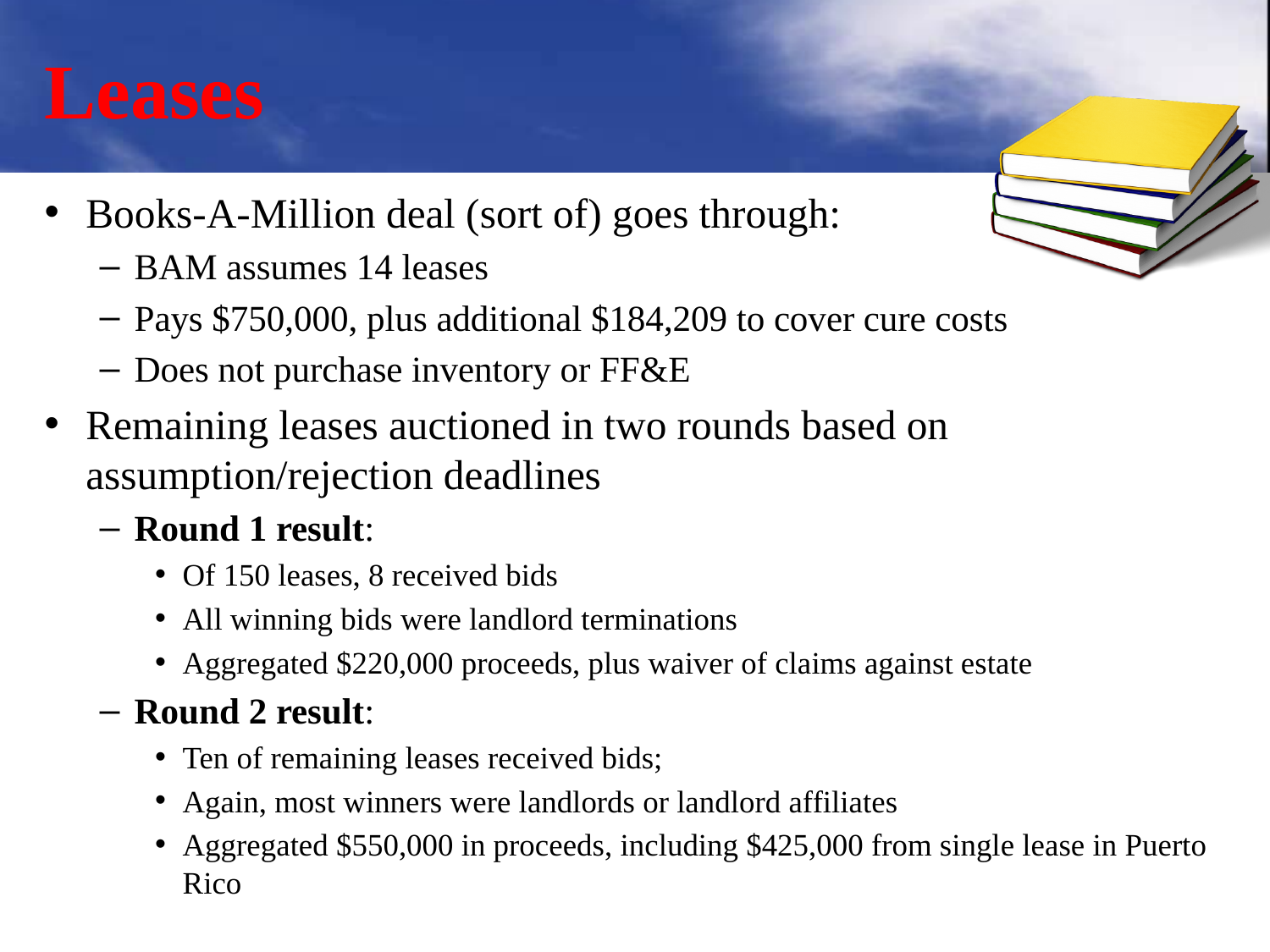

# Leases
Books-A-Million deal (sort of) goes through:
BAM assumes 14 leases
Pays $750,000, plus additional $184,209 to cover cure costs
Does not purchase inventory or FF&E
Remaining leases auctioned in two rounds based on assumption/rejection deadlines
Round 1 result:
Of 150 leases, 8 received bids
All winning bids were landlord terminations
Aggregated $220,000 proceeds, plus waiver of claims against estate
Round 2 result:
Ten of remaining leases received bids;
Again, most winners were landlords or landlord affiliates
Aggregated $550,000 in proceeds, including $425,000 from single lease in Puerto Rico